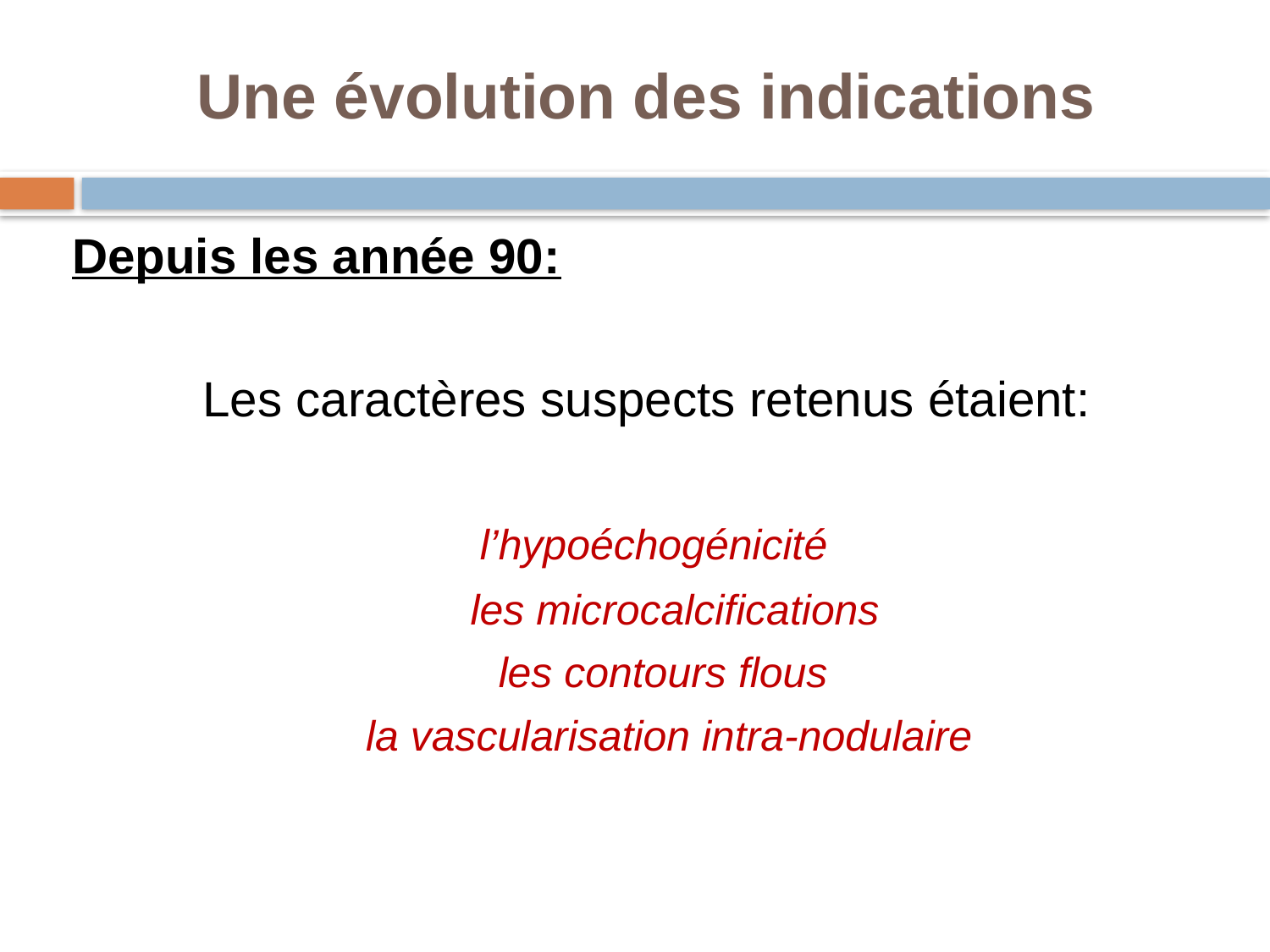

Une évolution des indications
Depuis les année 90:

Les caractères suspects retenus étaient:

 l’hypoéchogénicité
	 les microcalcifications
	les contours flous
	la vascularisation intra-nodulaire